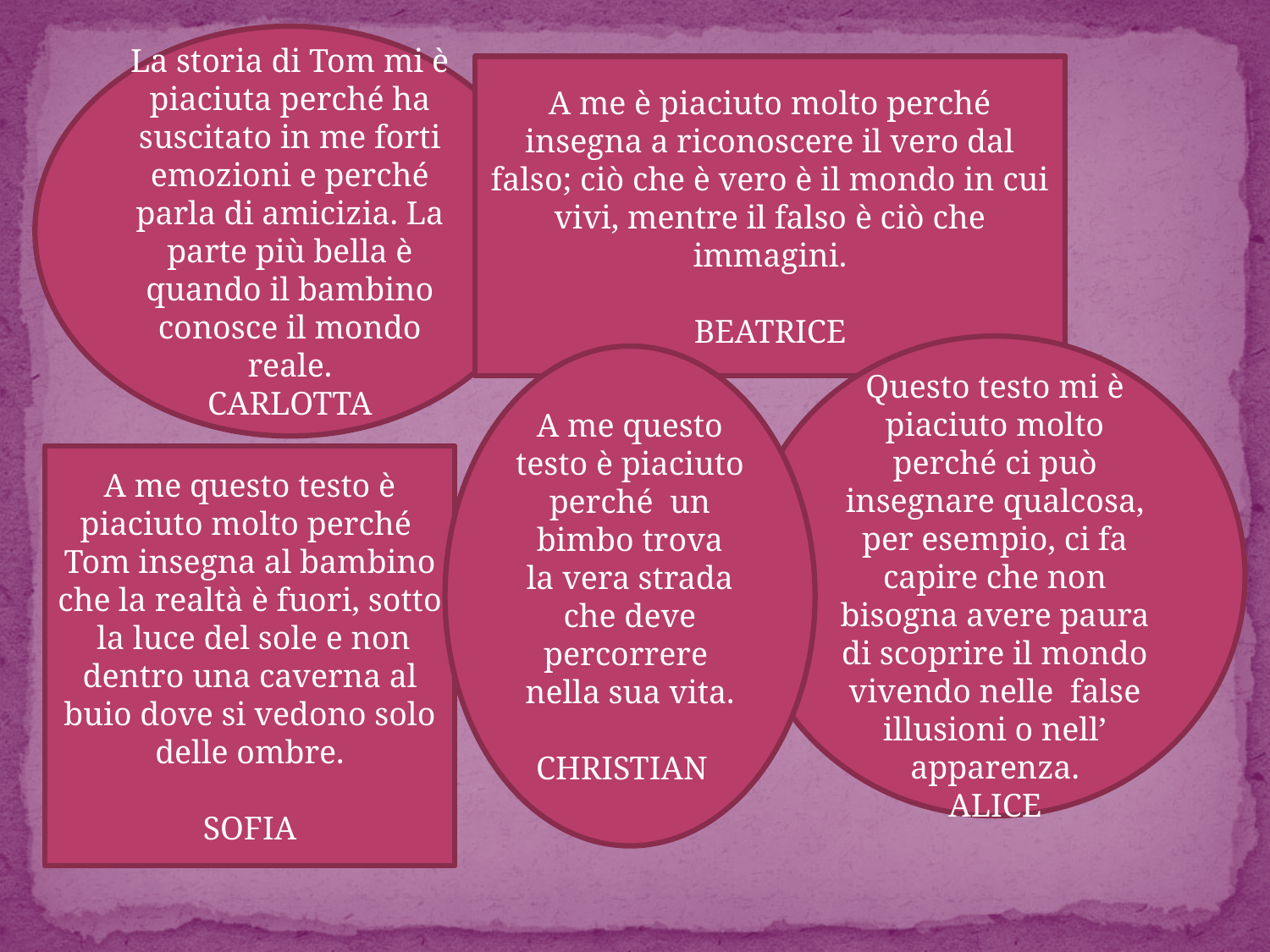

La storia di Tom mi è piaciuta perché ha suscitato in me forti emozioni e perché parla di amicizia. La parte più bella è quando il bambino conosce il mondo reale.
CARLOTTA
A me è piaciuto molto perché insegna a riconoscere il vero dal falso; ciò che è vero è il mondo in cui vivi, mentre il falso è ciò che immagini.

BEATRICE

Questo testo mi è piaciuto molto perché ci può insegnare qualcosa, per esempio, ci fa capire che non bisogna avere paura di scoprire il mondo vivendo nelle  false illusioni o nell’ apparenza.
ALICE

A me questo testo è piaciuto perché  un bimbo trova
la vera strada che deve percorrere  nella sua vita.

CHRISTIAN
A me questo testo è piaciuto molto perché  Tom insegna al bambino che la realtà è fuori, sotto  la luce del sole e non dentro una caverna al buio dove si vedono solo delle ombre.

SOFIA